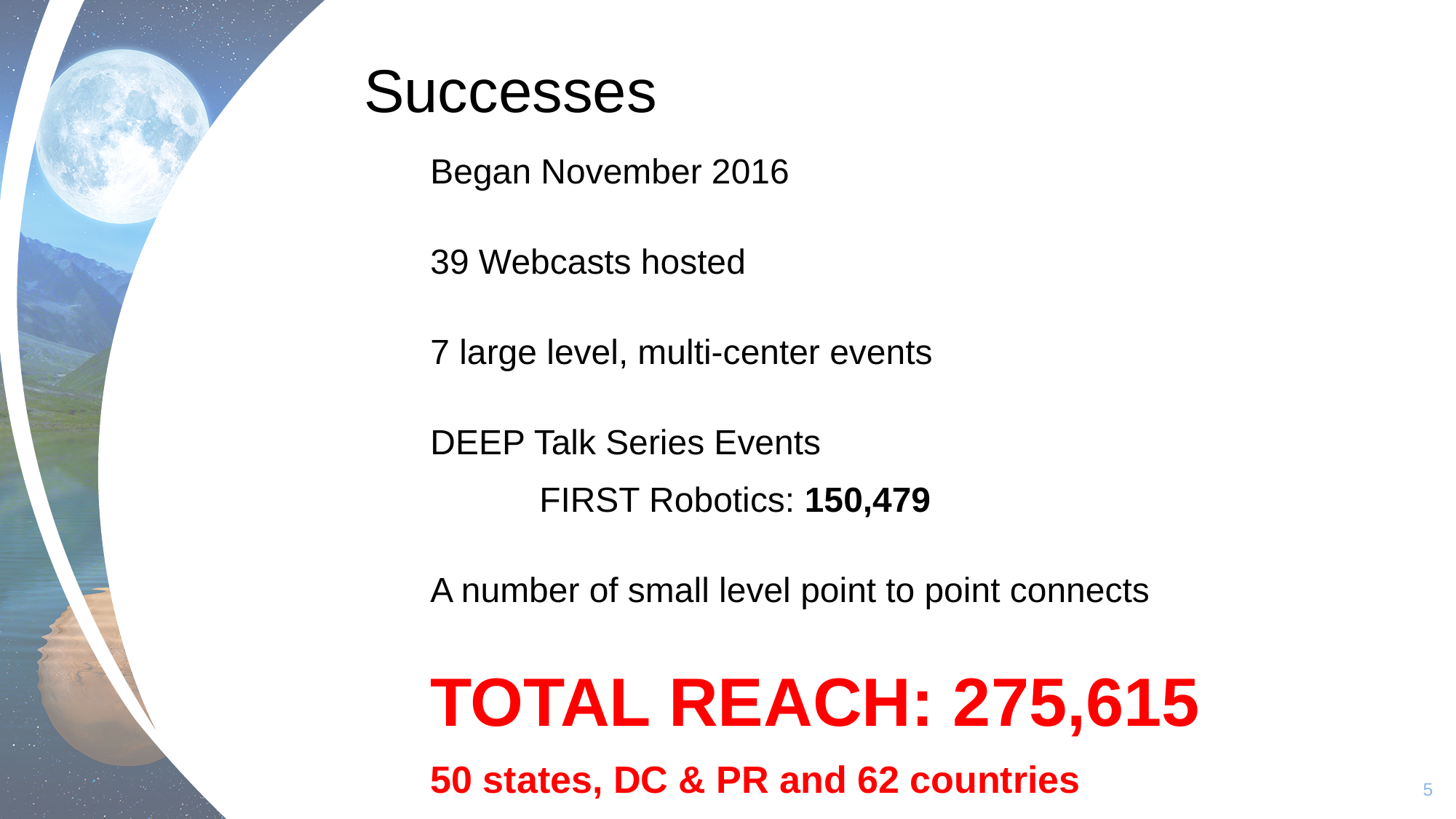

# Successes
Began November 2016

39 Webcasts hosted

7 large level, multi-center events

DEEP Talk Series Events
	FIRST Robotics: 150,479

A number of small level point to point connects

TOTAL REACH: 275,615
50 states, DC & PR and 62 countries

5